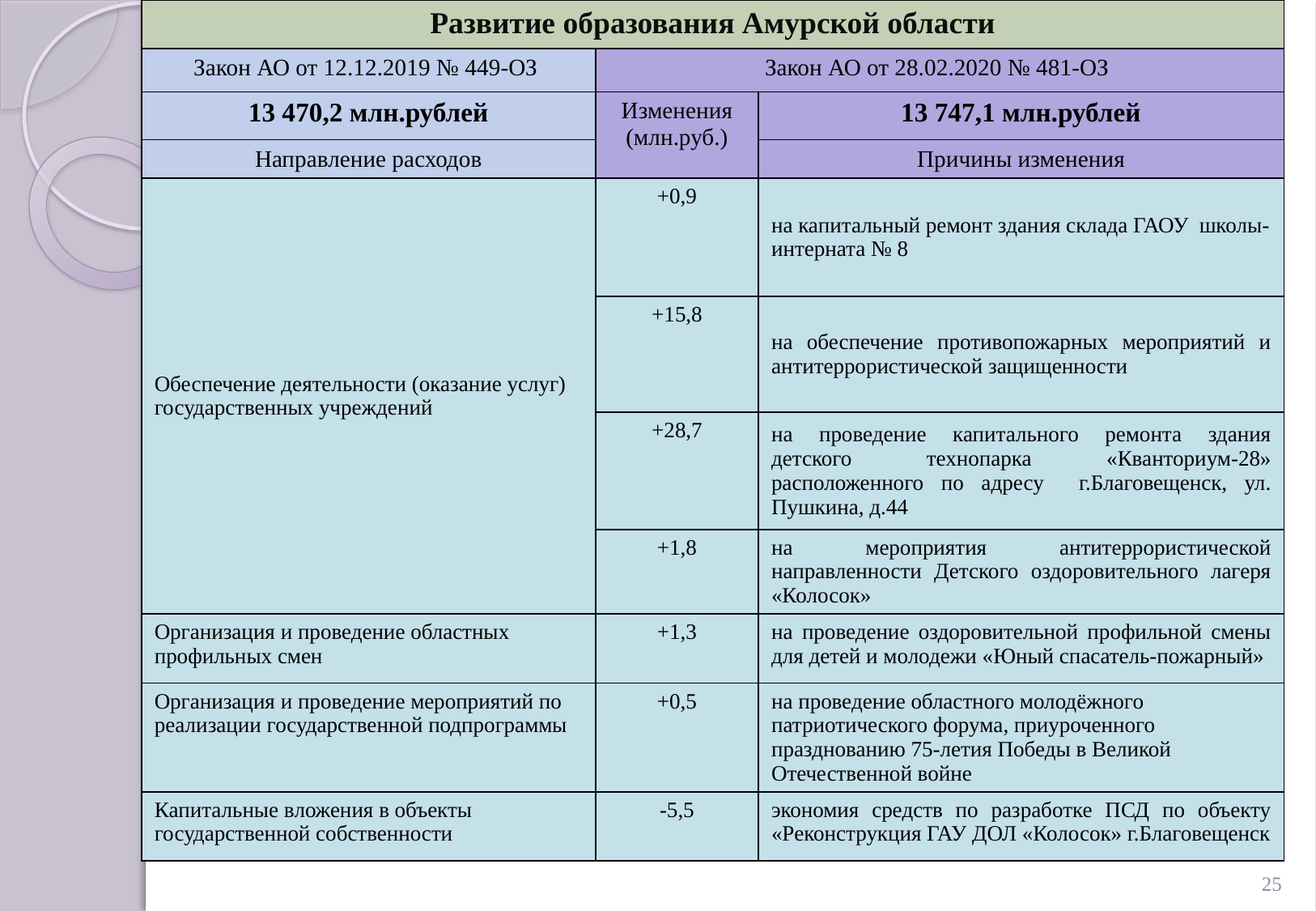

| Развитие образования Амурской области |  |  |
| --- | --- | --- |
| Закон АО от 12.12.2019 № 449-ОЗ | Закон АО от 28.02.2020 № 481-ОЗ |  |
| 13 470,2 млн.рублей | Изменения (млн.руб.) | 13 747,1 млн.рублей |
| Направление расходов |  | Причины изменения |
| Обеспечение деятельности (оказание услуг) государственных учреждений | +0,9 | на капитальный ремонт здания склада ГАОУ школы-интерната № 8 |
|  | +15,8 | на обеспечение противопожарных мероприятий и антитеррористической защищенности |
|  | +28,7 | на проведение капитального ремонта здания детского технопарка «Кванториум-28» расположенного по адресу г.Благовещенск, ул. Пушкина, д.44 |
|  | +1,8 | на мероприятия антитеррористической направленности Детского оздоровительного лагеря «Колосок» |
| Организация и проведение областных профильных смен | +1,3 | на проведение оздоровительной профильной смены для детей и молодежи «Юный спасатель-пожарный» |
| Организация и проведение мероприятий по реализации государственной подпрограммы | +0,5 | на проведение областного молодёжного патриотического форума, приуроченного празднованию 75-летия Победы в Великой Отечественной войне |
| Капитальные вложения в объекты государственной собственности | -5,5 | экономия средств по разработке ПСД по объекту «Реконструкция ГАУ ДОЛ «Колосок» г.Благовещенск |
25